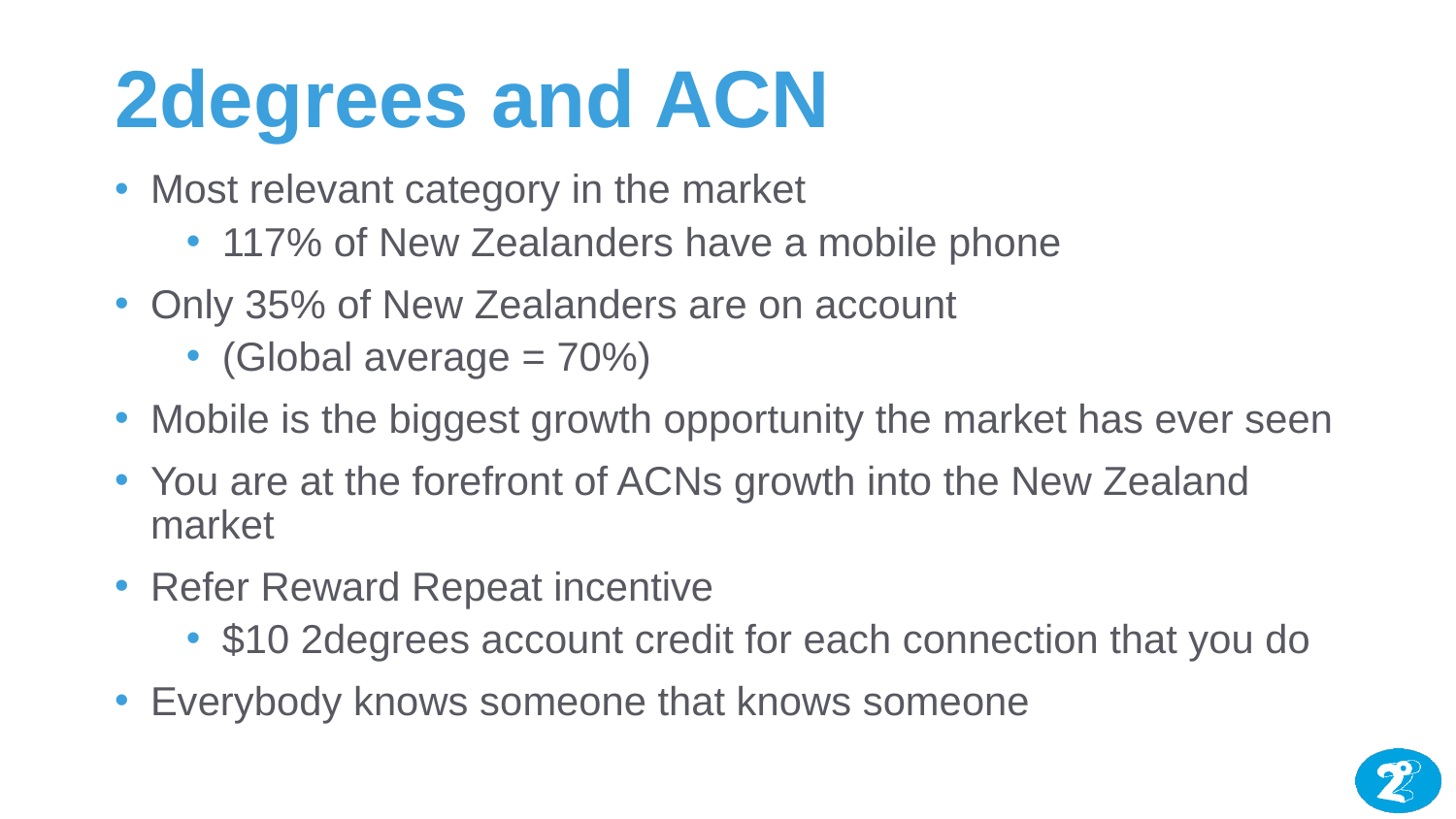

# 2degrees and ACN
Most relevant category in the market
117% of New Zealanders have a mobile phone
Only 35% of New Zealanders are on account
(Global average = 70%)
Mobile is the biggest growth opportunity the market has ever seen
You are at the forefront of ACNs growth into the New Zealand market
Refer Reward Repeat incentive
$10 2degrees account credit for each connection that you do
Everybody knows someone that knows someone